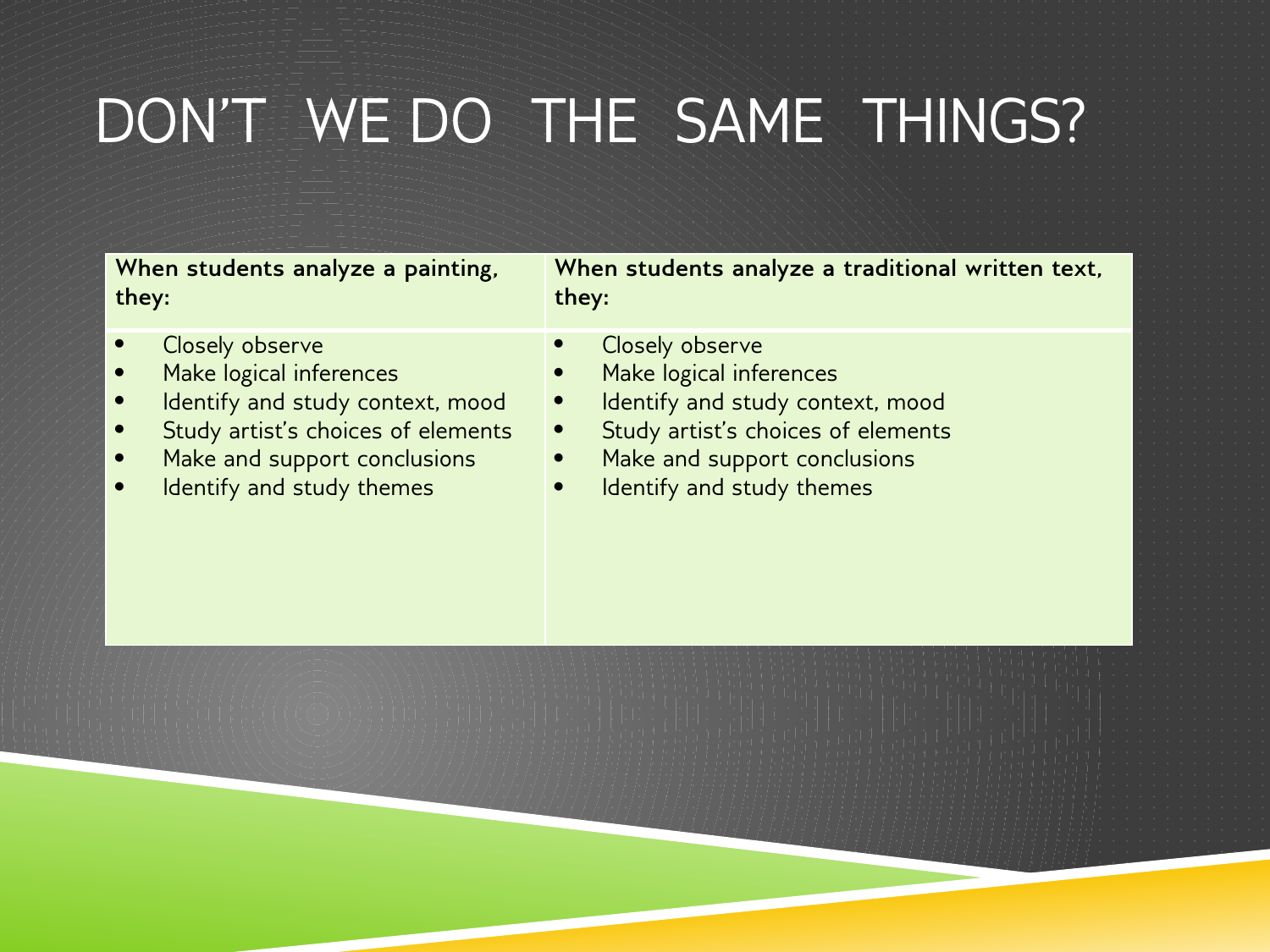

# Don’t  we do  the  same  things?
| When students analyze a painting, they: | When students analyze a traditional written text, they: |
| --- | --- |
| Closely observe Make logical inferences Identify and study context, mood Study artist’s choices of elements Make and support conclusions Identify and study themes | Closely observe Make logical inferences Identify and study context, mood Study artist’s choices of elements Make and support conclusions Identify and study themes |